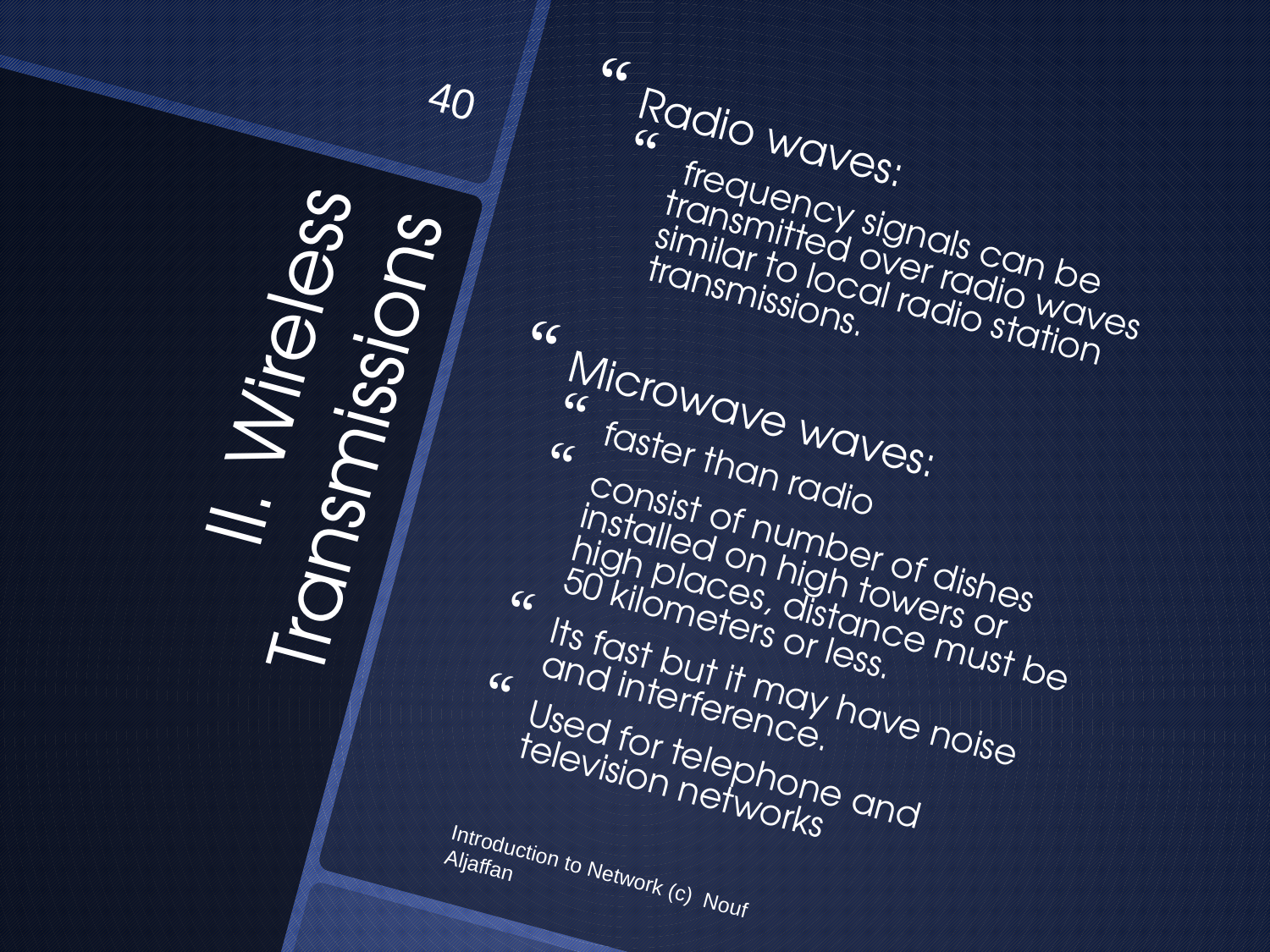

40
Radio waves:
 frequency signals can be transmitted over radio waves similar to local radio station transmissions.

Microwave waves:
faster than radio
consist of number of dishes installed on high towers or high places, distance must be 50 kilometers or less.
Its fast but it may have noise and interference.
Used for telephone and television networks
# II. Wireless Transmissions
Introduction to Network (c)  Nouf Aljaffan